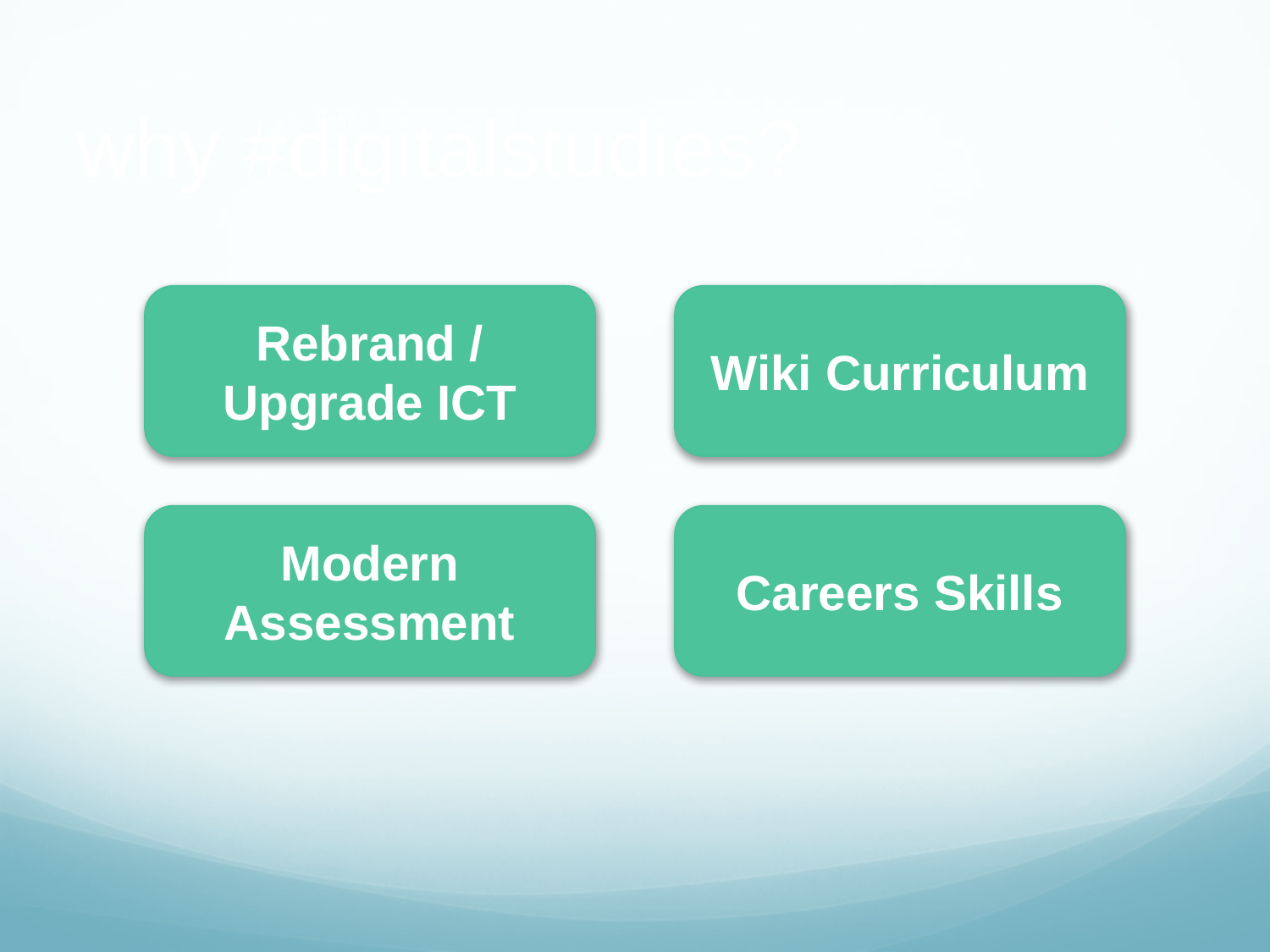

# why #digitalstudies?
Rebrand / Upgrade ICT
Wiki Curriculum
Modern Assessment
Careers Skills